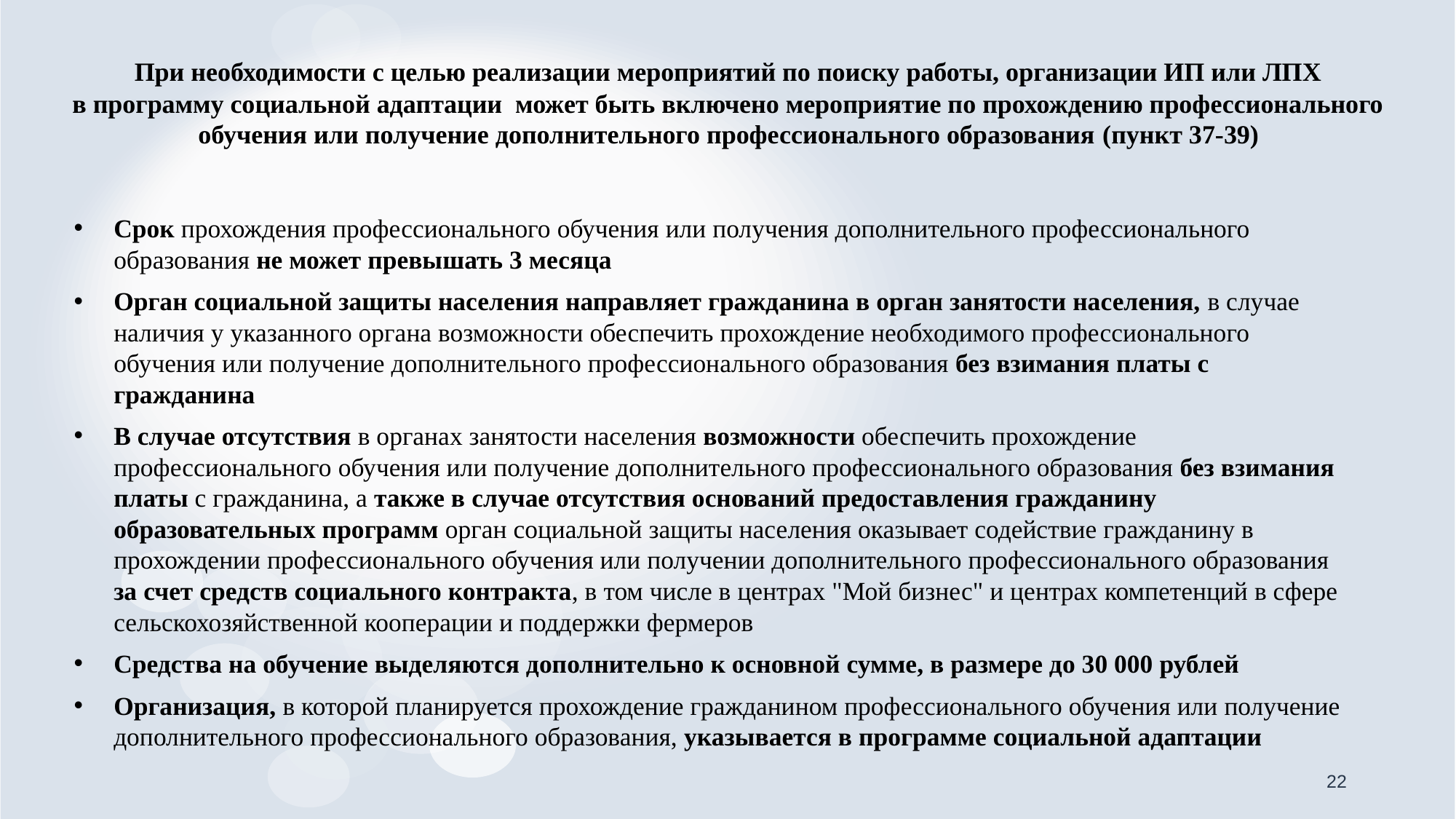

# При необходимости с целью реализации мероприятий по поиску работы, организации ИП или ЛПХ в программу социальной адаптации  может быть включено мероприятие по прохождению профессионального обучения или получение дополнительного профессионального образования (пункт 37-39)
Срок прохождения профессионального обучения или получения дополнительного профессионального образования не может превышать 3 месяца
Орган социальной защиты населения направляет гражданина в орган занятости населения, в случае наличия у указанного органа возможности обеспечить прохождение необходимого профессионального обучения или получение дополнительного профессионального образования без взимания платы с гражданина
В случае отсутствия в органах занятости населения возможности обеспечить прохождение профессионального обучения или получение дополнительного профессионального образования без взимания платы с гражданина, а также в случае отсутствия оснований предоставления гражданину образовательных программ орган социальной защиты населения оказывает содействие гражданину в прохождении профессионального обучения или получении дополнительного профессионального образования за счет средств социального контракта, в том числе в центрах "Мой бизнес" и центрах компетенций в сфере сельскохозяйственной кооперации и поддержки фермеров
Средства на обучение выделяются дополнительно к основной сумме, в размере до 30 000 рублей
Организация, в которой планируется прохождение гражданином профессионального обучения или получение дополнительного профессионального образования, указывается в программе социальной адаптации
22